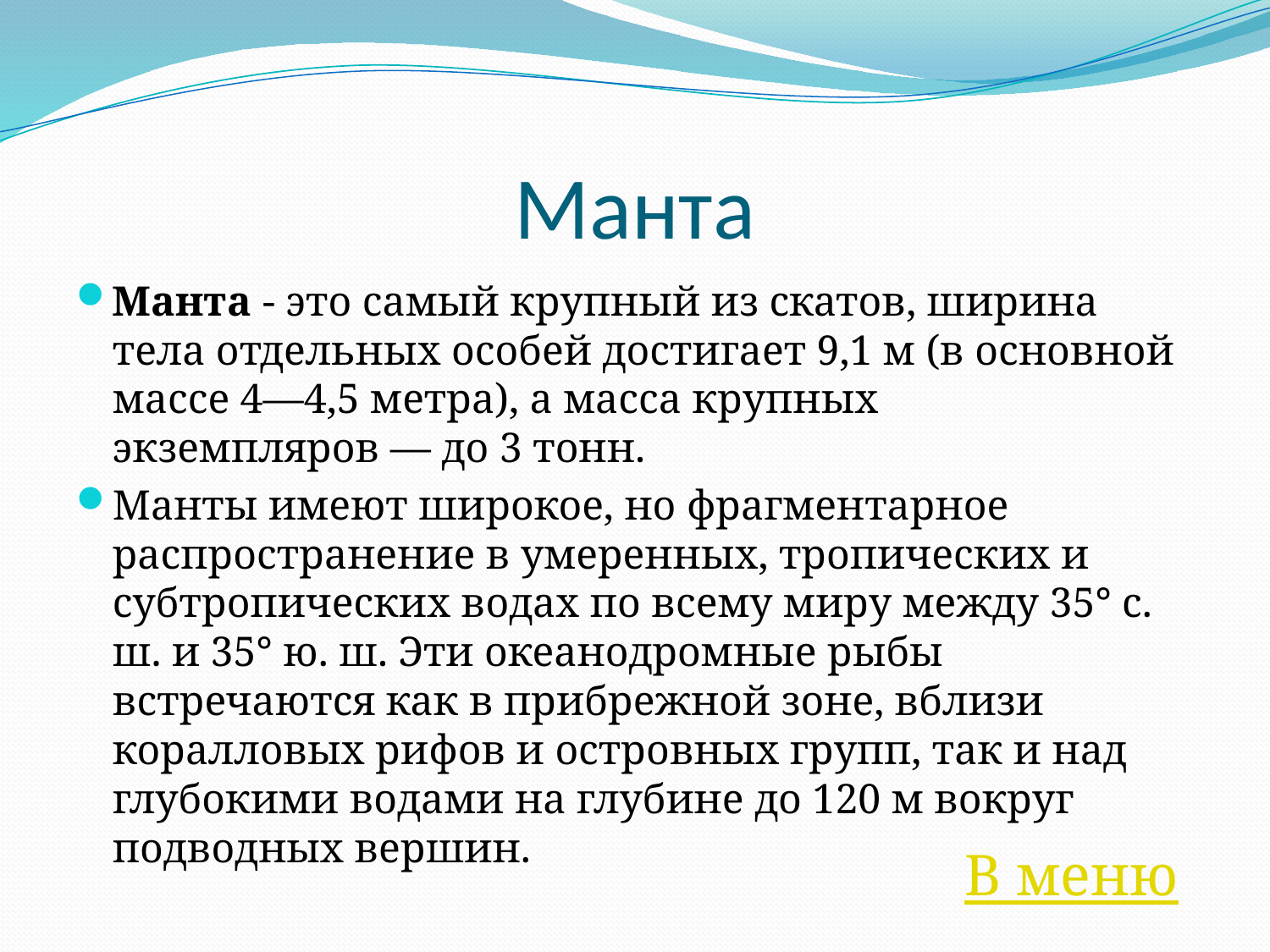

# Манта
Манта - это самый крупный из скатов, ширина тела отдельных особей достигает 9,1 м (в основной массе 4—4,5 метра), а масса крупных экземпляров — до 3 тонн.
Манты имеют широкое, но фрагментарное распространение в умеренных, тропических и субтропических водах по всему миру между 35° с. ш. и 35° ю. ш. Эти океанодромные рыбы встречаются как в прибрежной зоне, вблизи коралловых рифов и островных групп, так и над глубокими водами на глубине до 120 м вокруг подводных вершин.

В меню